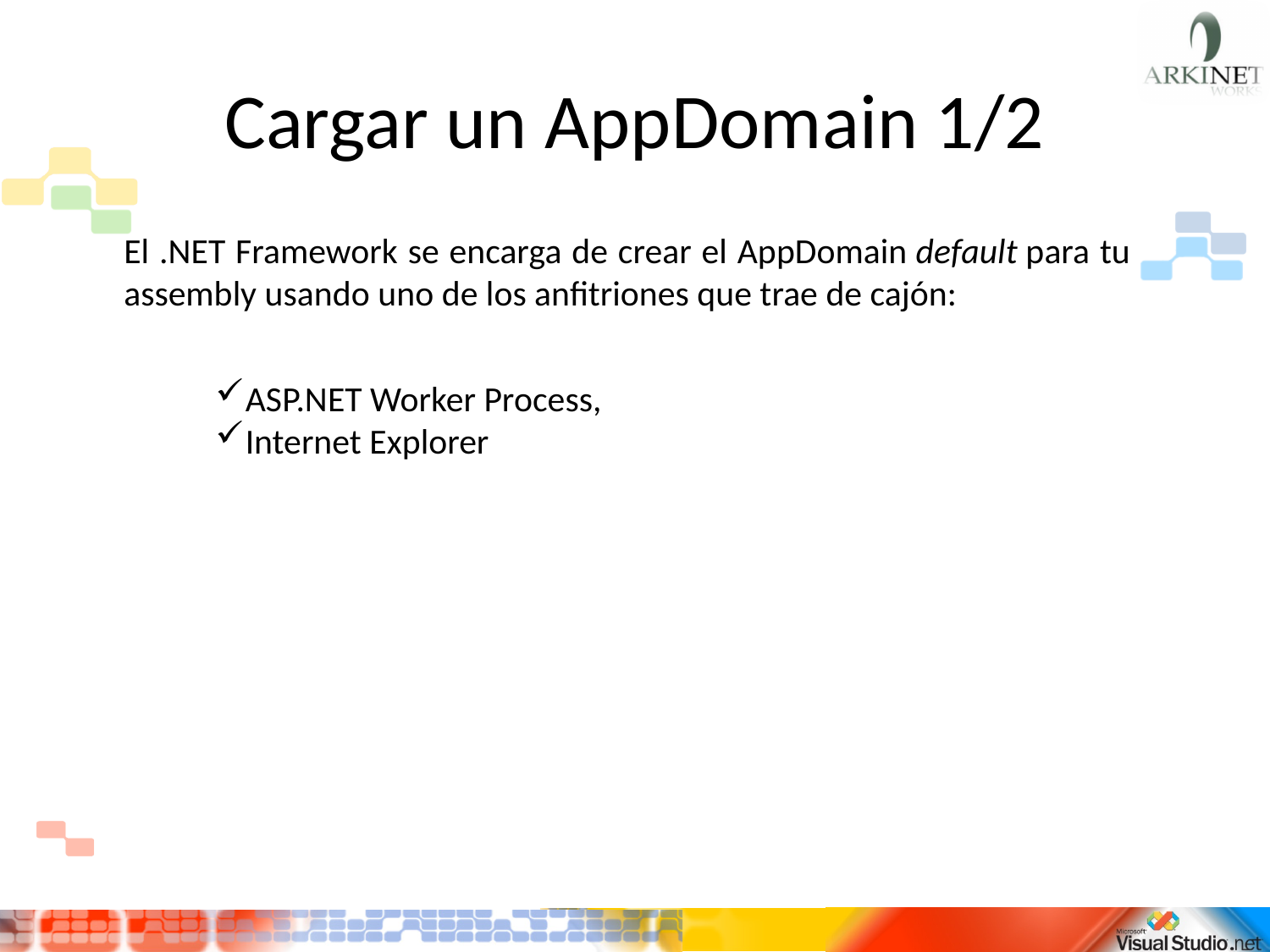

# Cargar un AppDomain 1/2
	El .NET Framework se encarga de crear el AppDomain default para tu assembly usando uno de los anfitriones que trae de cajón:

ASP.NET Worker Process,
Internet Explorer